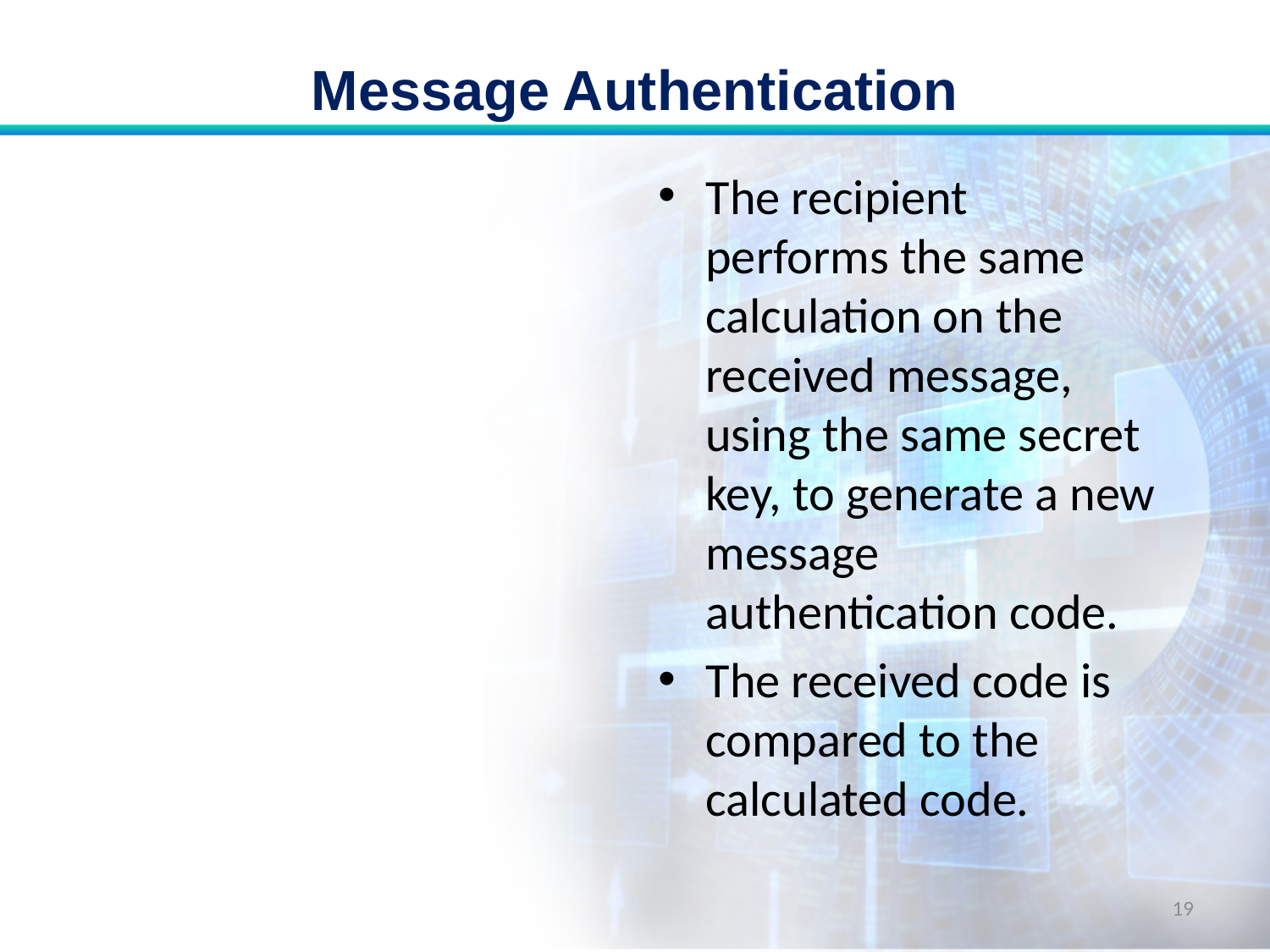

# Message Authentication
The recipient performs the same calculation on the received message, using the same secret key, to generate a new message authentication code.
The received code is compared to the calculated code.
19